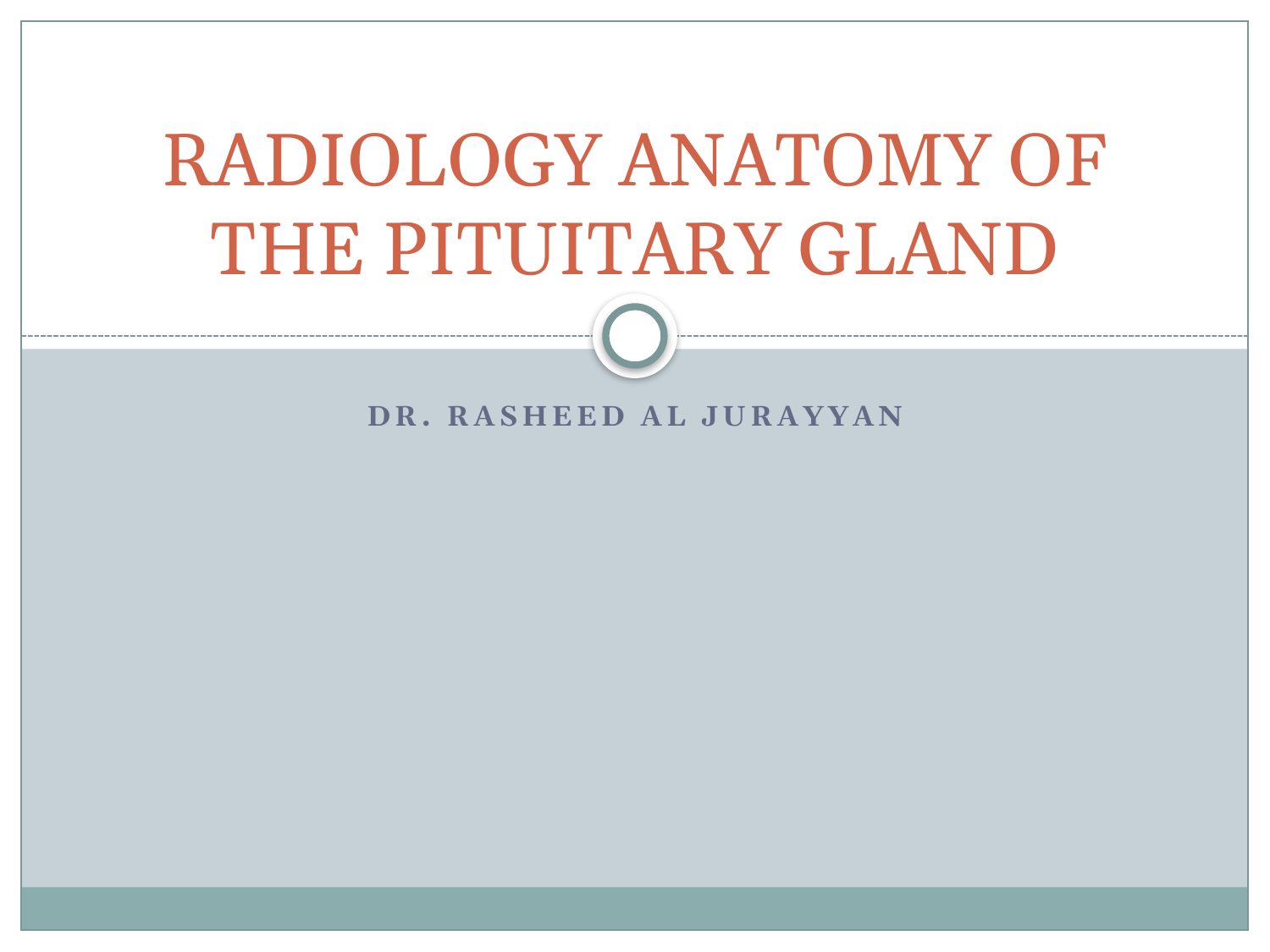

# RADIOLOGY ANATOMY OF THE PITUITARY GLAND
Dr. Rasheed Al Jurayyan